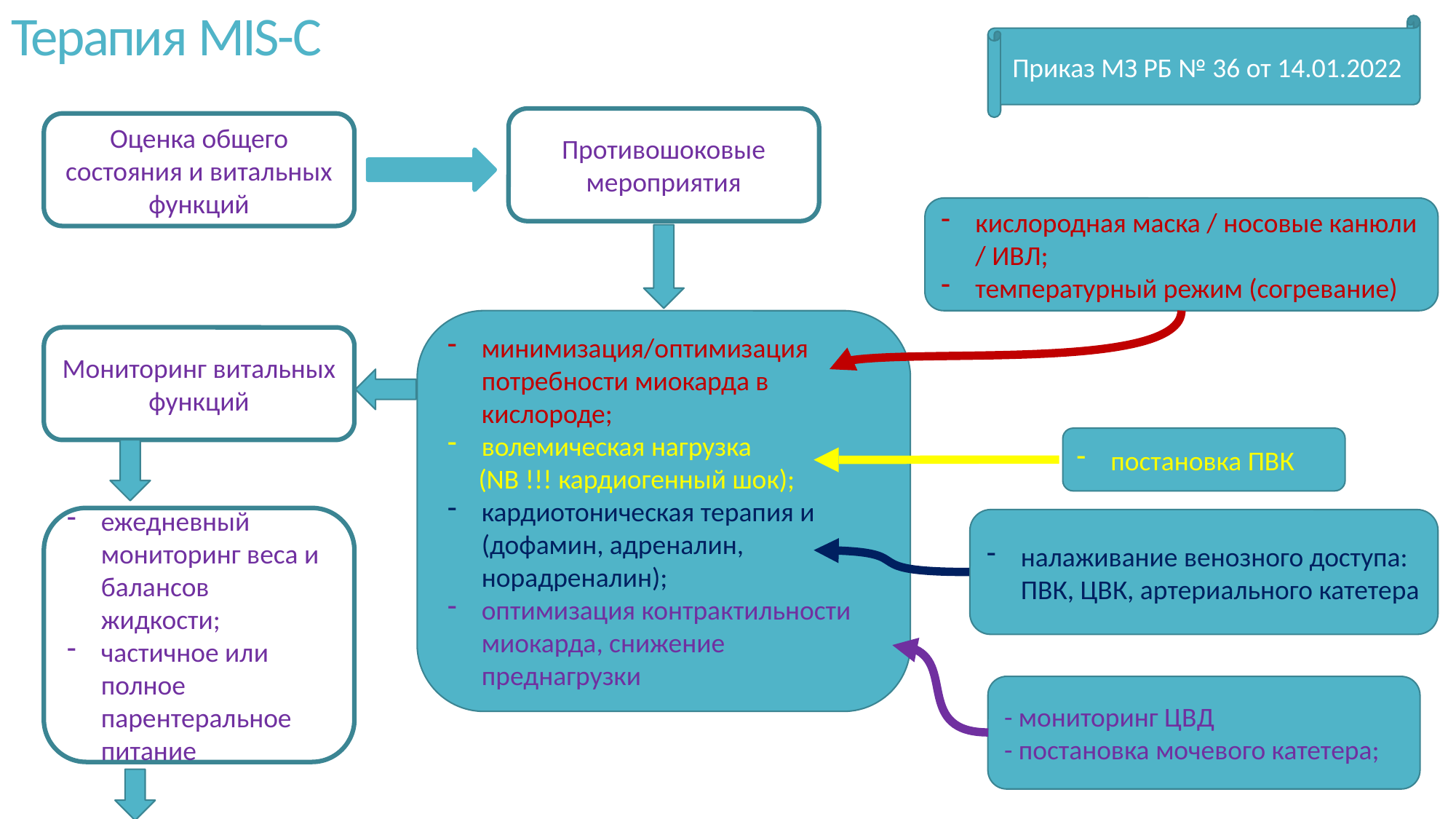

# Терапия MIS-C
Приказ МЗ РБ № 36 от 14.01.2022

Противошоковые мероприятия
Оценка общего состояния и витальных функций
кислородная маска / носовые канюли / ИВЛ;
температурный режим (согревание)

минимизация/оптимизация потребности миокарда в кислороде;
волемическая нагрузка
     (NB !!! кардиогенный шок);
кардиотоническая терапия и  (дофамин, адреналин, норадреналин);
оптимизация контрактильности миокарда, снижение преднагрузки
Мониторинг витальных функций

постановка ПВК

ежедневный мониторинг веса и балансов жидкости;
частичное или полное парентеральное питание
налаживание венозного доступа: ПВК, ЦВК, артериального катетера
- мониторинг ЦВД
- постановка мочевого катетера;